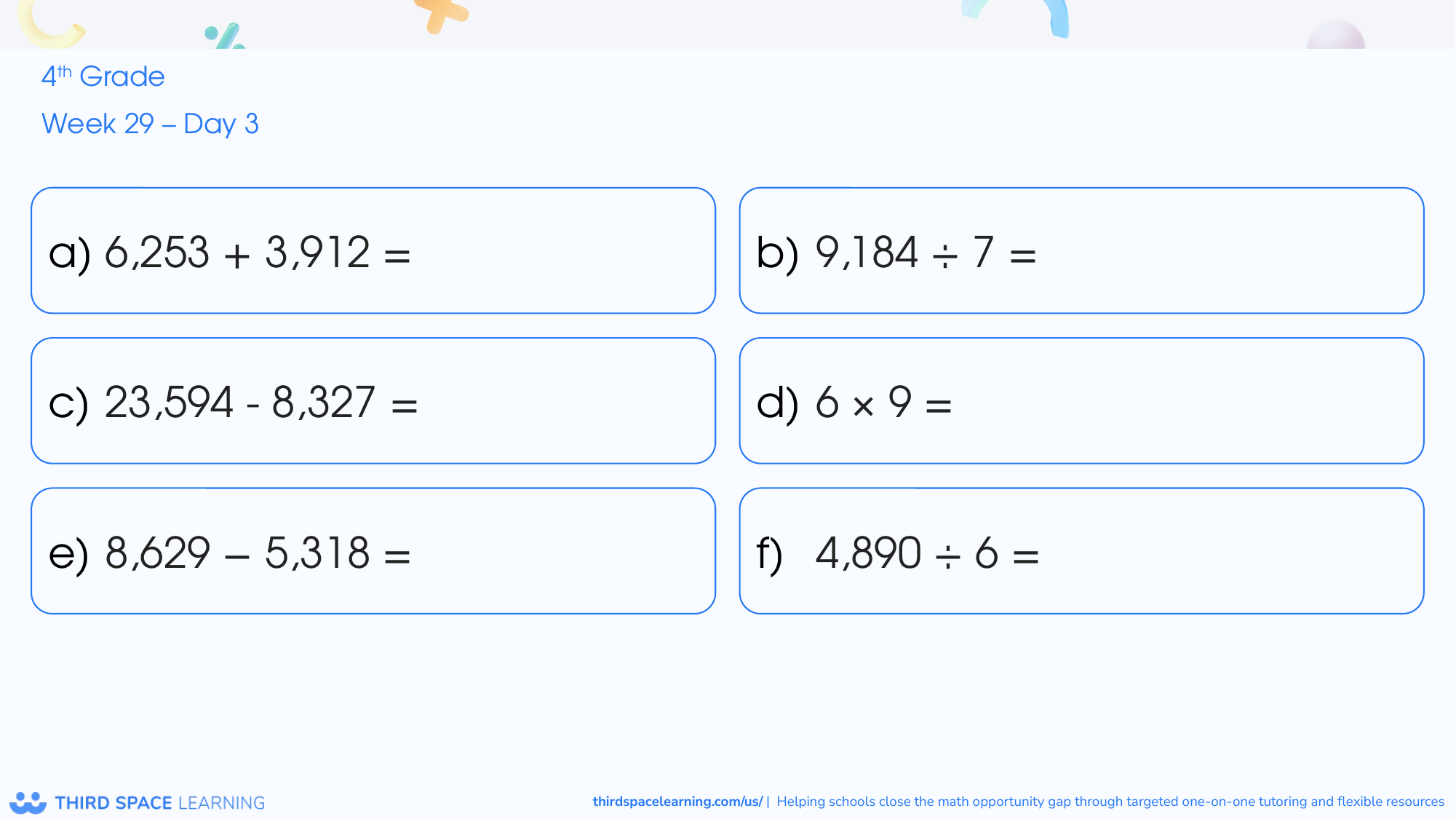

4th Grade
Week 29 – Day 3
6,253 + 3,912 =
9,184 ÷ 7 =
23,594 - 8,327 =
6 × 9 =
8,629 − 5,318 =
4,890 ÷ 6 =